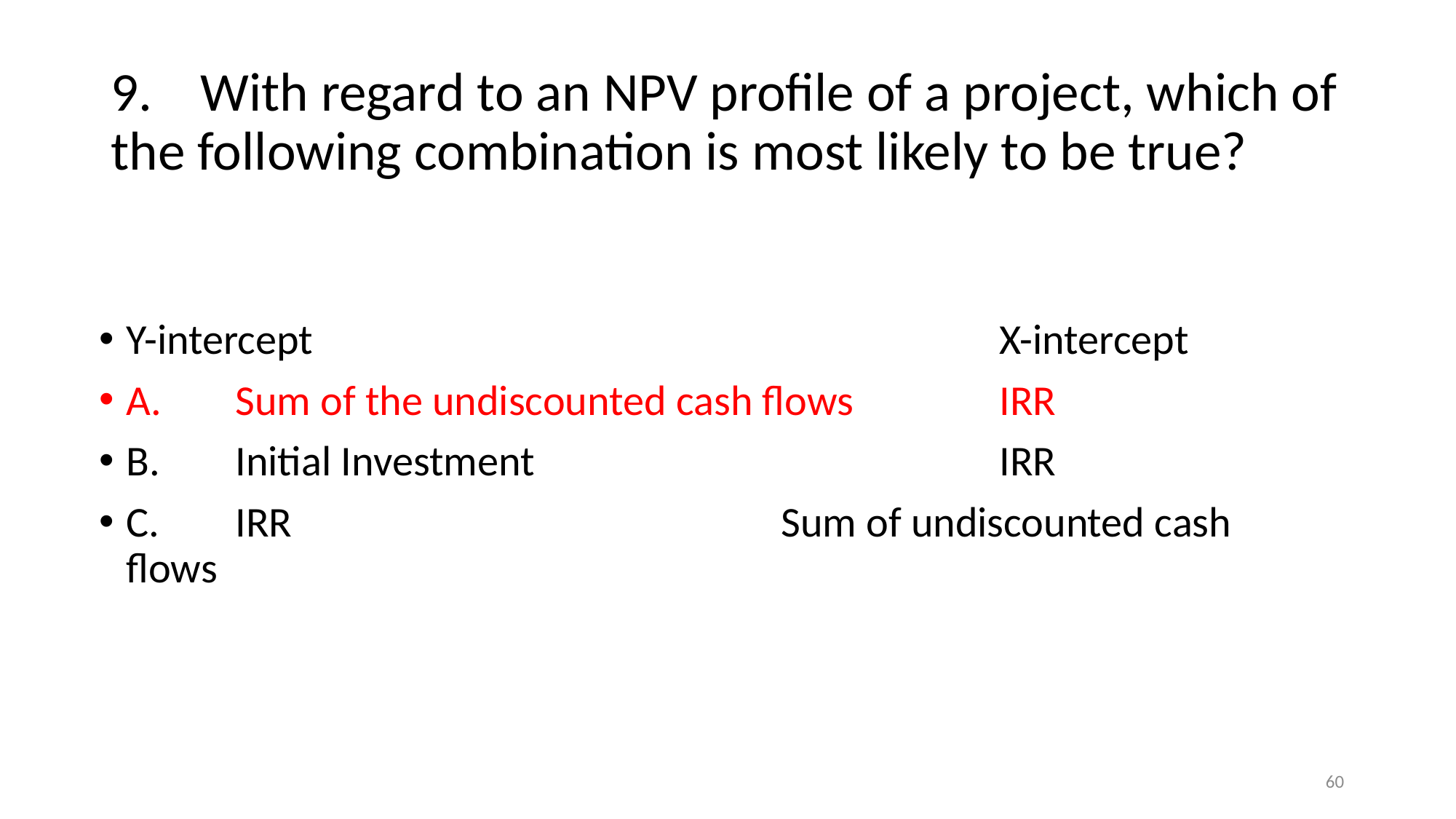

# 9.	With regard to an NPV profile of a project, which of the following combination is most likely to be true?
Y-intercept							X-intercept
A.	Sum of the undiscounted cash flows		IRR
B.	Initial Investment					IRR
C.	IRR					Sum of undiscounted cash flows
60